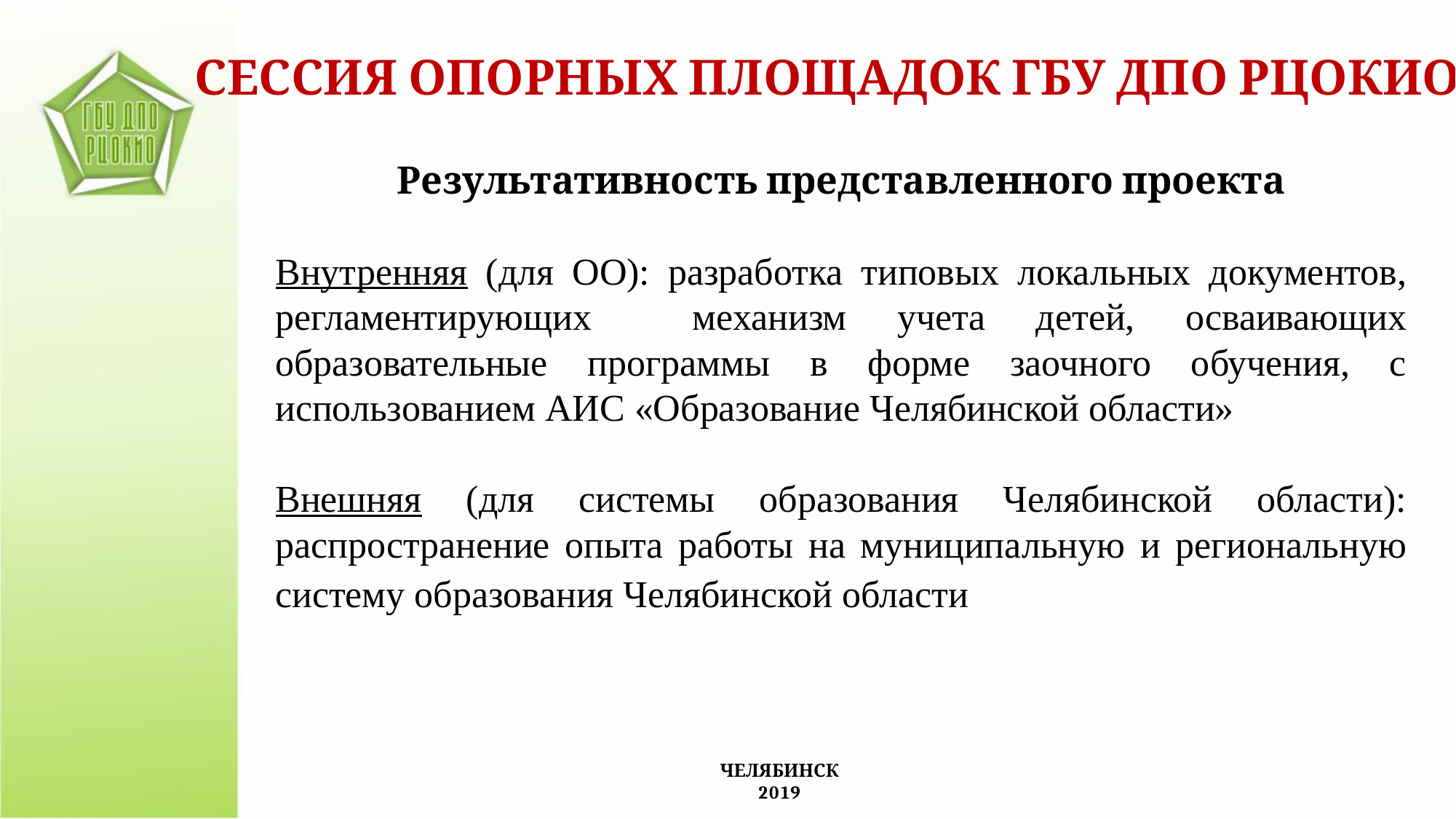

СЕССИЯ ОПОРНЫХ ПЛОЩАДОК ГБУ ДПО РЦОКИО
Результативность представленного проекта

Внутренняя (для ОО): разработка типовых локальных документов, регламентирующих  механизм учета детей, осваивающих образовательные программы в форме заочного обучения, с использованием АИС «Образование Челябинской области»

Внешняя (для системы образования Челябинской области): распространение опыта работы на муниципальную и региональную систему образования Челябинской области

ЧЕЛЯБИНСК
2019